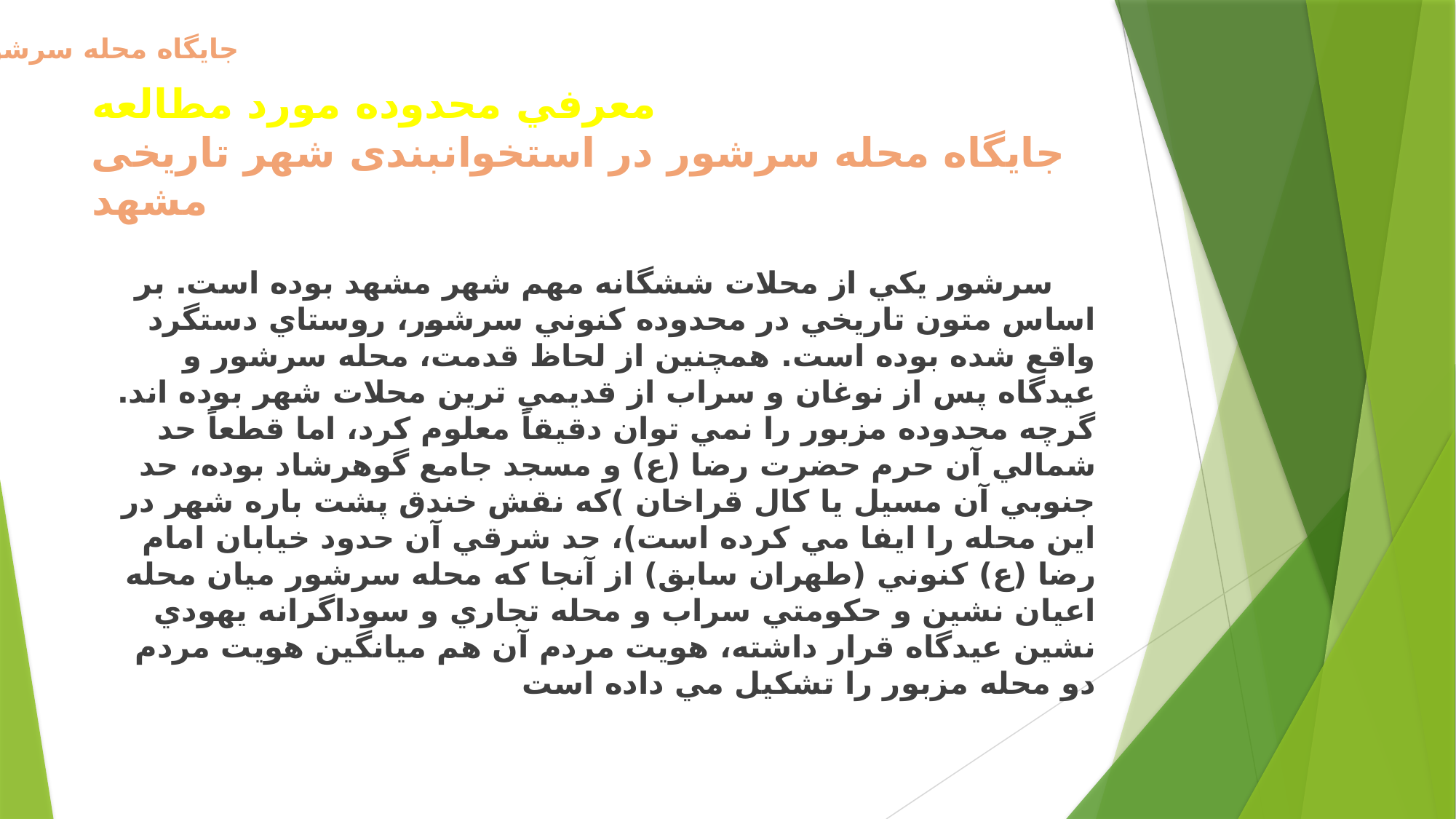

جایگاه محله سرشور در استخوانبندی شهر تاریخی مشهد
# معرفي محدوده مورد مطالعه جایگاه محله سرشور در استخوانبندی شهر تاریخی مشهد
    سرشور يكي از محلات ششگانه مهم شهر مشهد بوده است. بر اساس متون تاريخي در محدوده كنوني سرشور، روستاي دستگرد واقع شده بوده است. همچنين از لحاظ قدمت، محله سرشور و عيدگاه پس از نوغان و سراب از قديمي ترين محلات شهر بوده اند. گرچه محدوده مزبور را نمي توان دقيقاً معلوم كرد، اما قطعاً حد شمالي آن حرم حضرت رضا (ع) و مسجد جامع گوهرشاد بوده، حد جنوبي آن مسيل يا كال قراخان )كه نقش خندق پشت باره شهر در اين محله را ايفا مي كرده است)، حد شرقي آن حدود خيابان امام رضا (ع) كنوني (طهران سابق) از آنجا كه محله سرشور ميان محله اعيان نشين و حكومتي سراب و محله تجاري و سوداگرانه يهودي نشين عيدگاه قرار داشته، هويت مردم آن هم ميانگين هويت مردم دو محله مزبور را تشكيل مي داده است